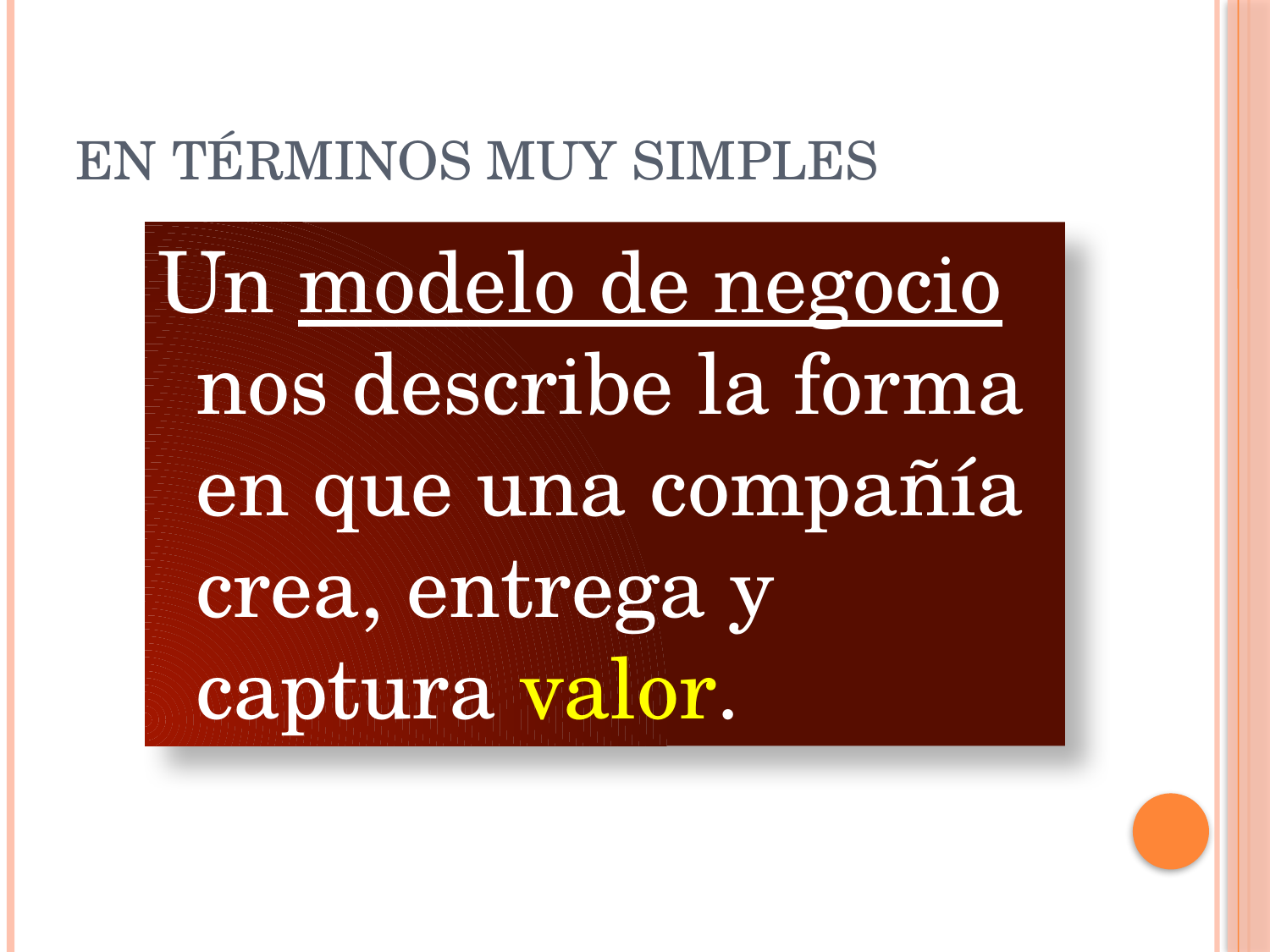

# En términos muy simples
Un modelo de negocio nos describe la forma en que una compañía crea, entrega y captura valor.